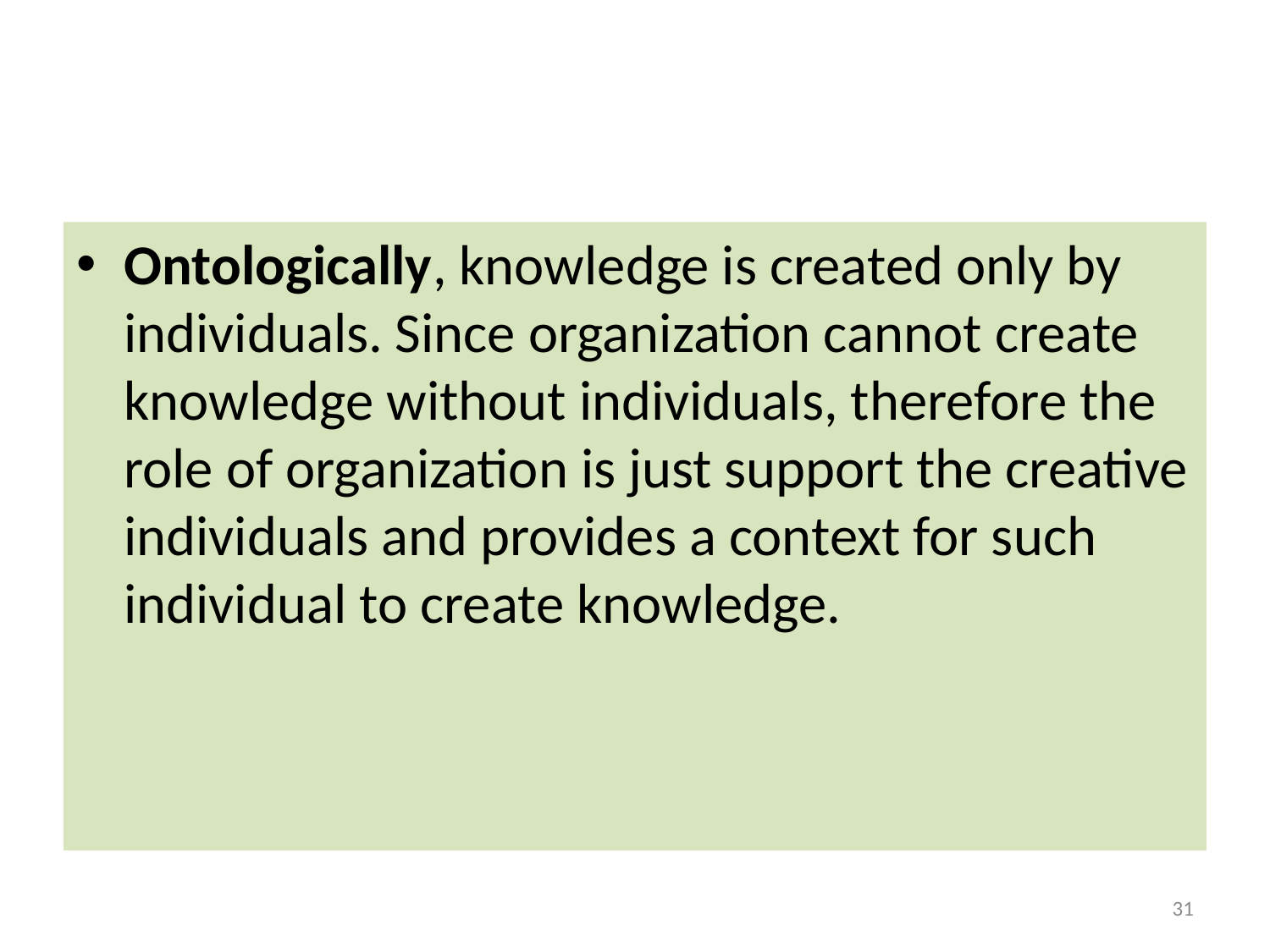

#
Ontologically, knowledge is created only by individuals. Since organization cannot create knowledge without individuals, therefore the role of organization is just support the creative individuals and provides a context for such individual to create knowledge.

31